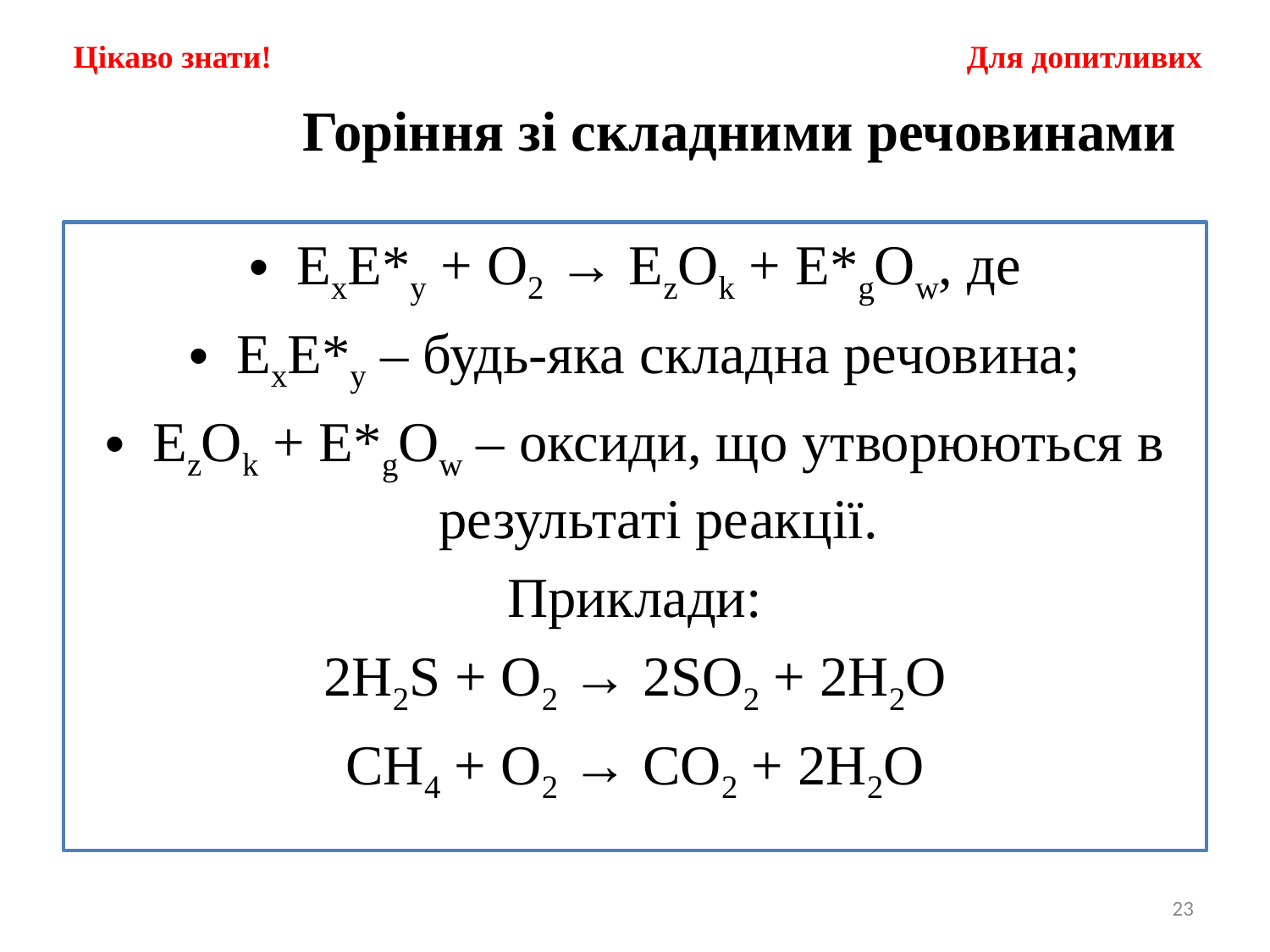

Цікаво знати!
Для допитливих
# Горіння зі складними речовинами
ExE*y + O2 → EzOk + E*gOw, де
ExE*y – будь-яка складна речовина;
EzOk + E*gOw – оксиди, що утворюються в результаті реакції.
Приклади:
2H2S + O2 → 2SO2 + 2H2O
CH4 + O2 → CO2 + 2H2O

23